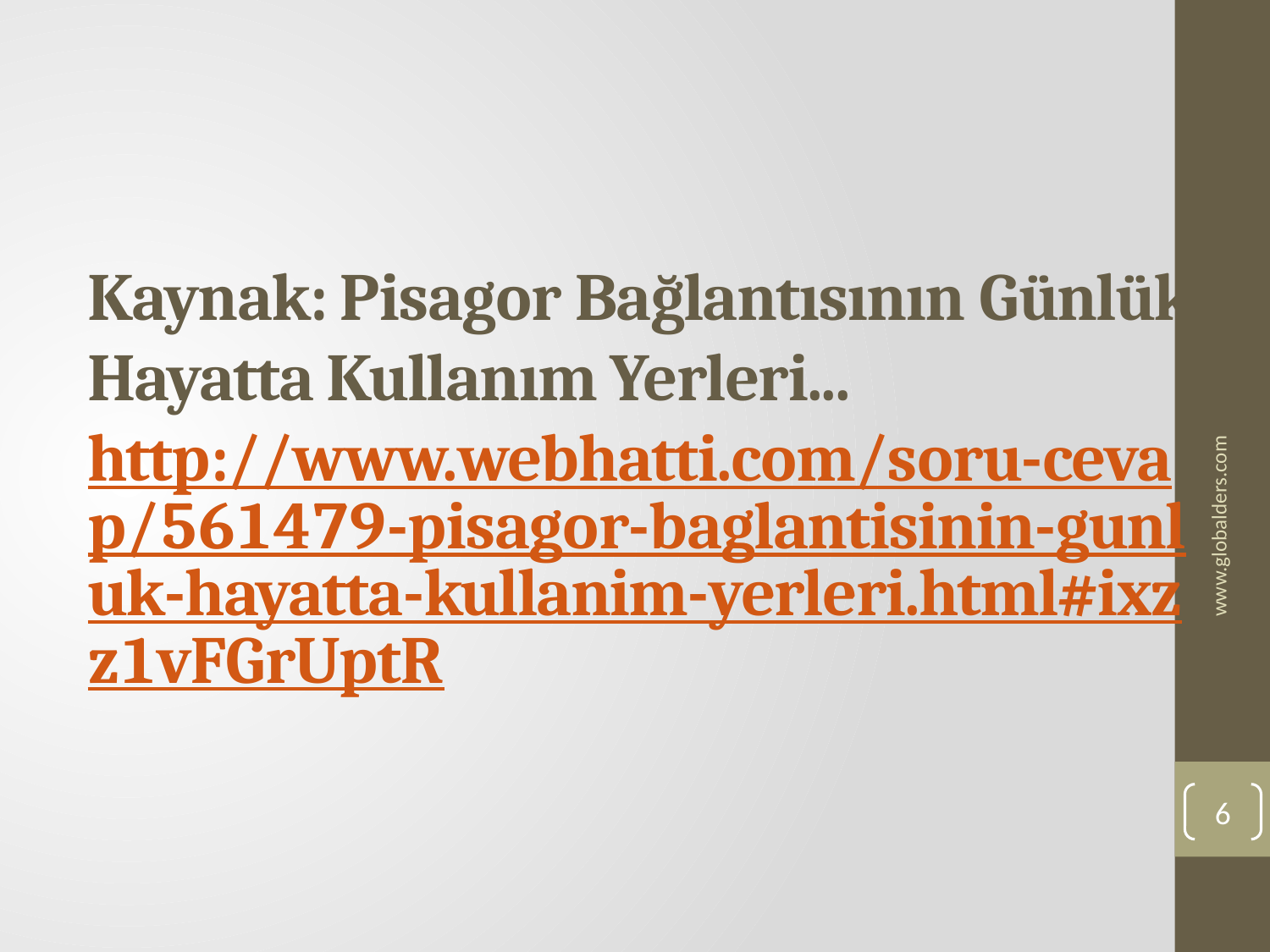

# Kaynak: Pisagor Bağlantısının Günlük Hayatta Kullanım Yerleri... http://www.webhatti.com/soru-cevap/561479-pisagor-baglantisinin-gunluk-hayatta-kullanim-yerleri.html#ixzz1vFGrUptR
www.globalders.com
6